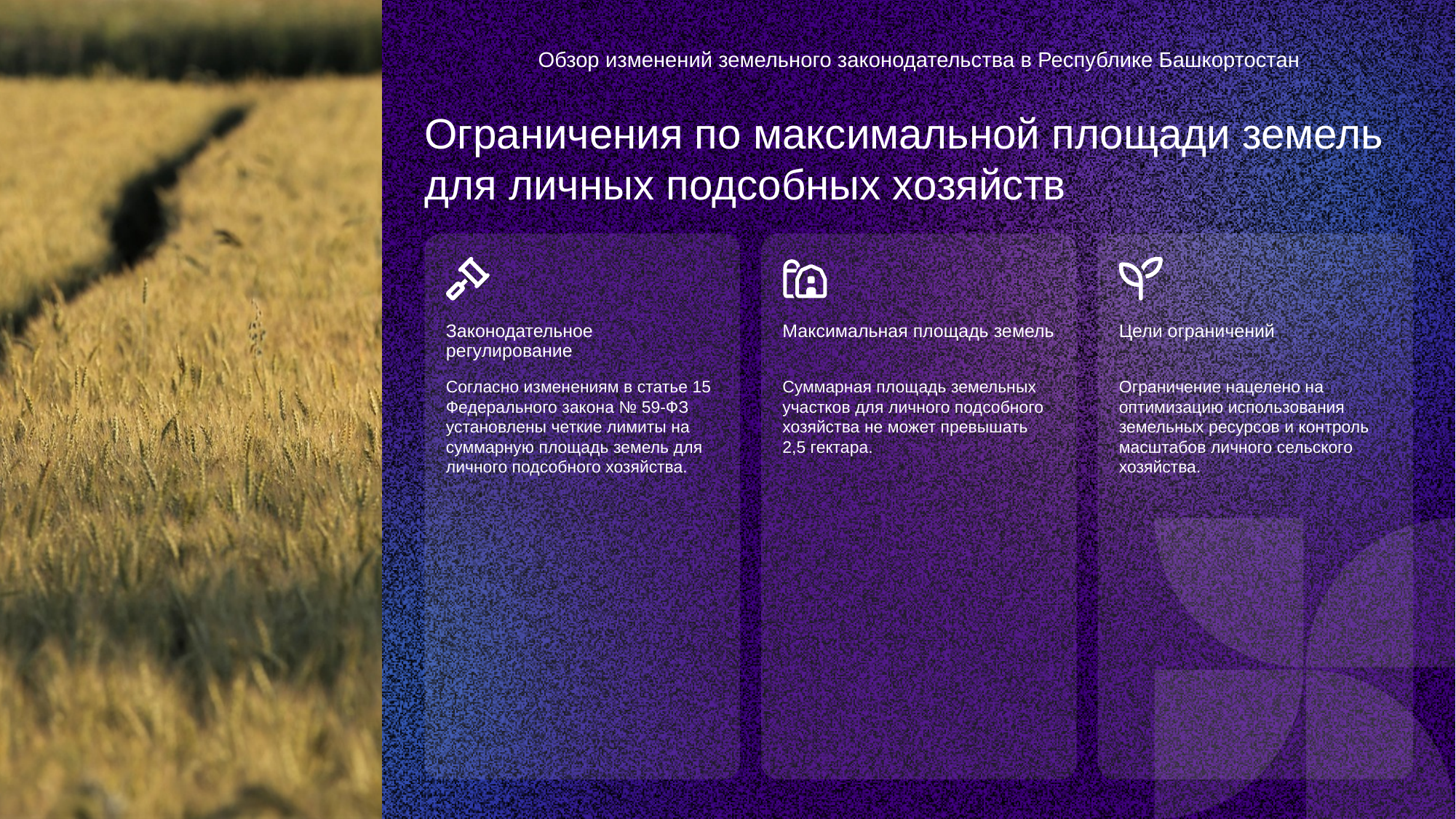

Обзор изменений земельного законодательства в Республике Башкортостан
Ограничения по максимальной площади земель для личных подсобных хозяйств

Законодательное регулирование
Максимальная площадь земель
Цели ограничений
Согласно изменениям в статье 15 Федерального закона № 59-ФЗ установлены четкие лимиты на суммарную площадь земель для личного подсобного хозяйства.
Суммарная площадь земельных участков для личного подсобного хозяйства не может превышать 2,5 гектара.
Ограничение нацелено на оптимизацию использования земельных ресурсов и контроль масштабов личного сельского хозяйства.